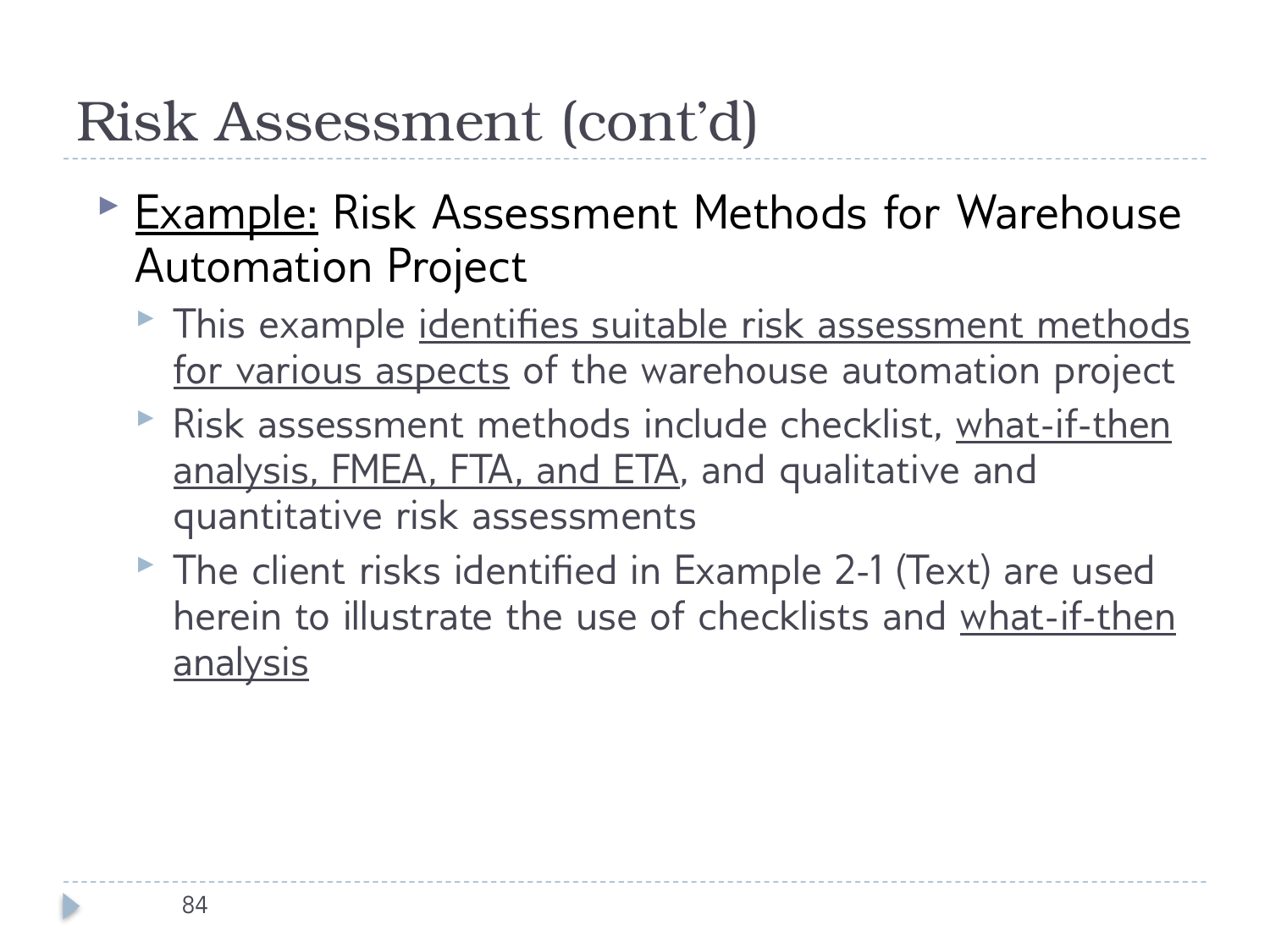

# Risk Assessment (cont’d)
Example: Risk Assessment Methods for Warehouse Automation Project
This example identifies suitable risk assessment methods for various aspects of the warehouse automation project
Risk assessment methods include checklist, what-if-then analysis, FMEA, FTA, and ETA, and qualitative and quantitative risk assessments
The client risks identified in Example 2-1 (Text) are used herein to illustrate the use of checklists and what-if-then analysis
84